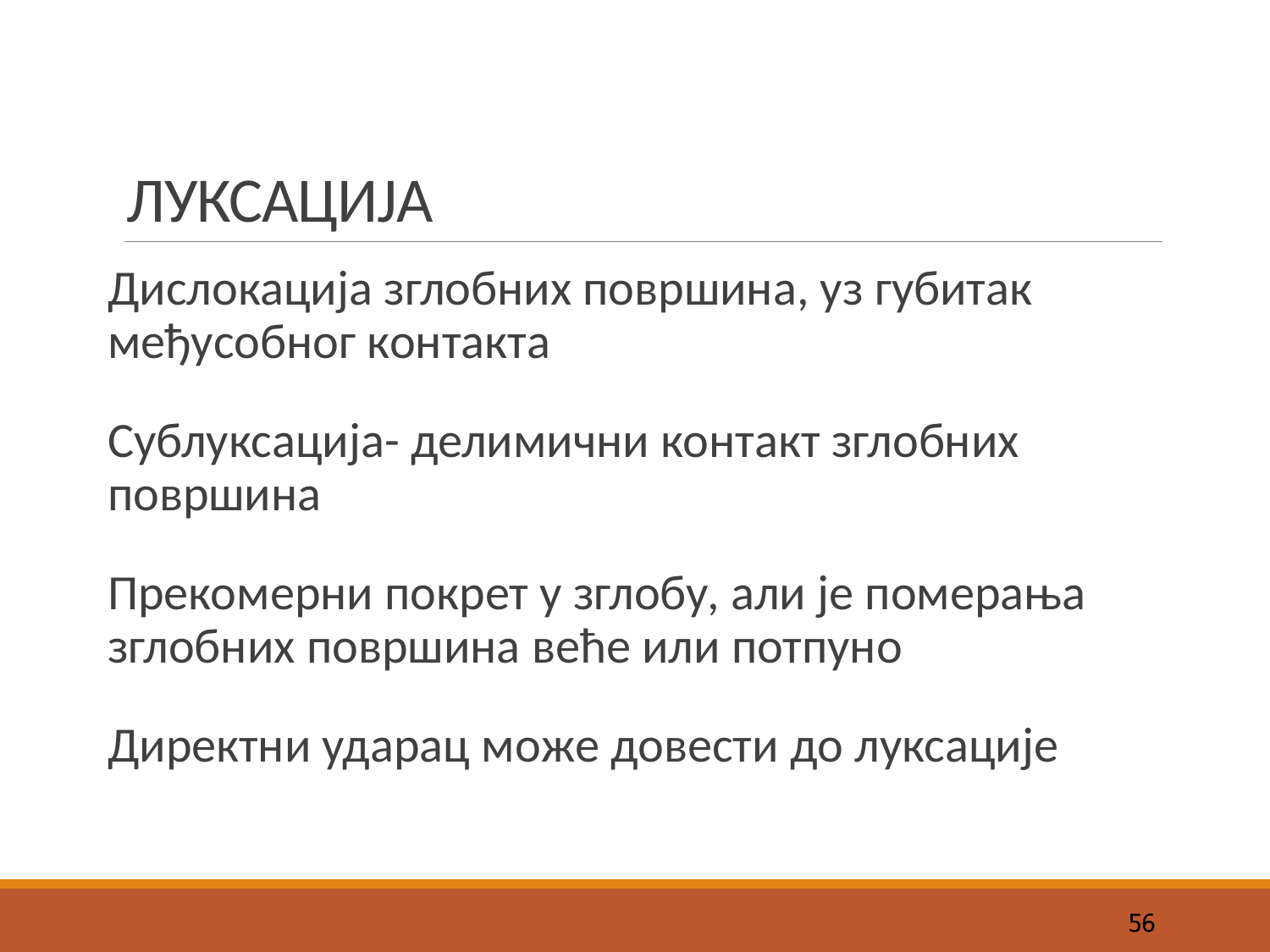

# ЛУКСАЦИЈА
Дислокација зглобних површина, уз губитак међусобног контакта
Сублуксација- делимични контакт зглобних површина
Прекомерни покрет у зглобу, али је померања зглобних површина веће или потпуно
Директни ударац може довести до луксације
56